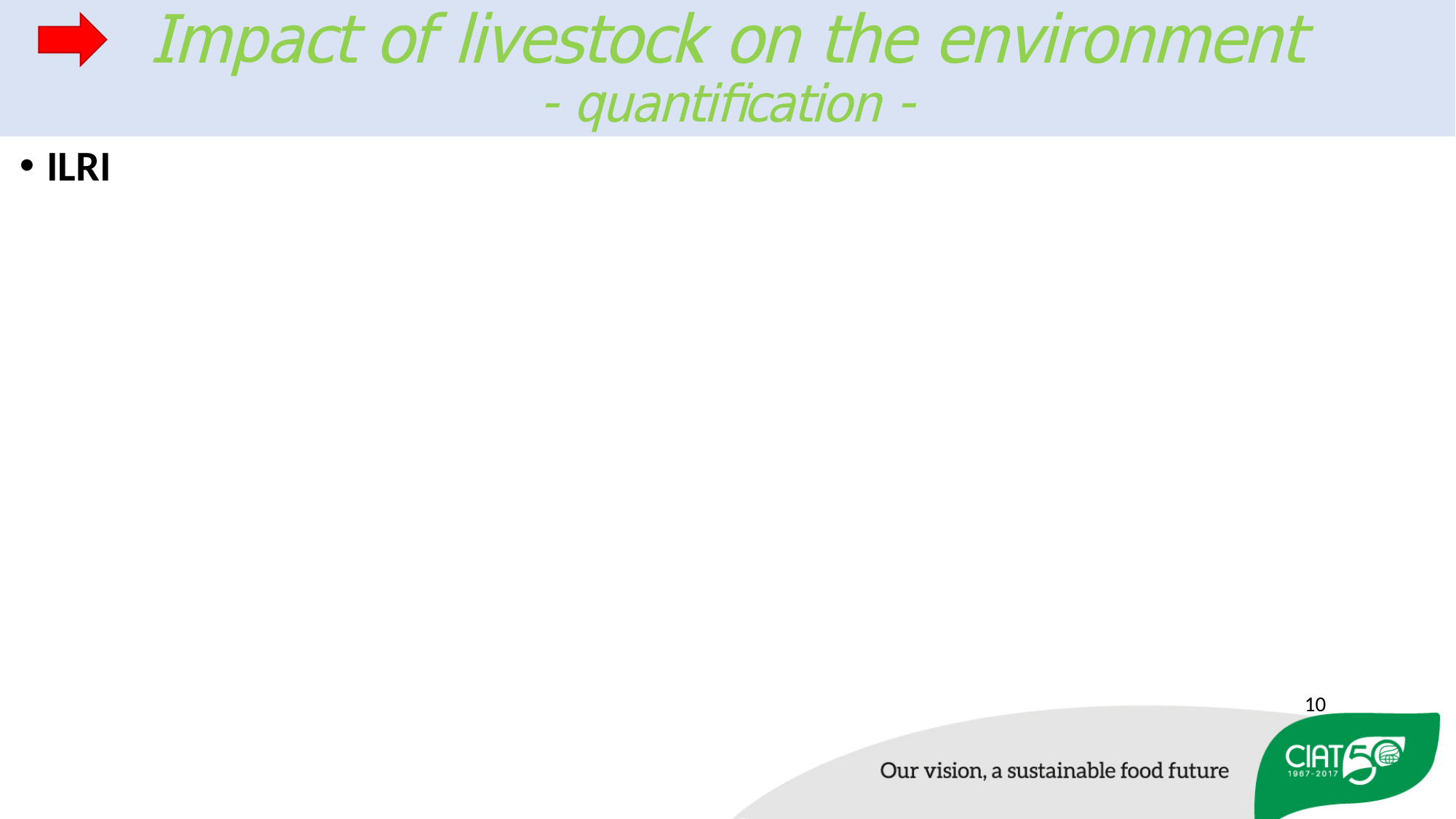

# Impact of livestock on the environment - quantification -

ILRI

10